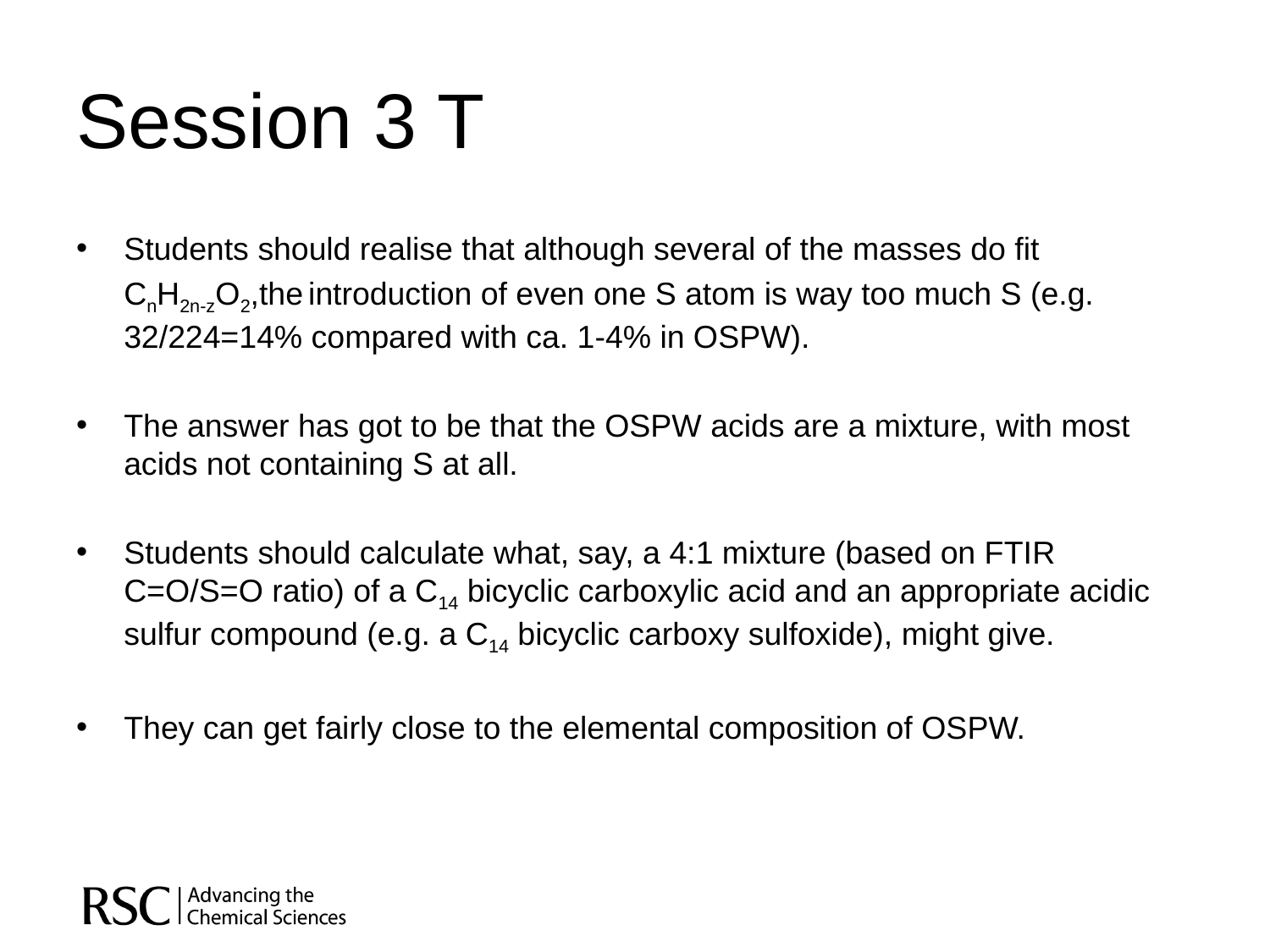

# Session 3 T
Students should realise that although several of the masses do fit
	CnH2n-zO2,the introduction of even one S atom is way too much S (e.g. 32/224=14% compared with ca. 1-4% in OSPW).

The answer has got to be that the OSPW acids are a mixture, with most acids not containing S at all.

Students should calculate what, say, a 4:1 mixture (based on FTIR C=O/S=O ratio) of a C14 bicyclic carboxylic acid and an appropriate acidic sulfur compound (e.g. a C14 bicyclic carboxy sulfoxide), might give.

They can get fairly close to the elemental composition of OSPW.